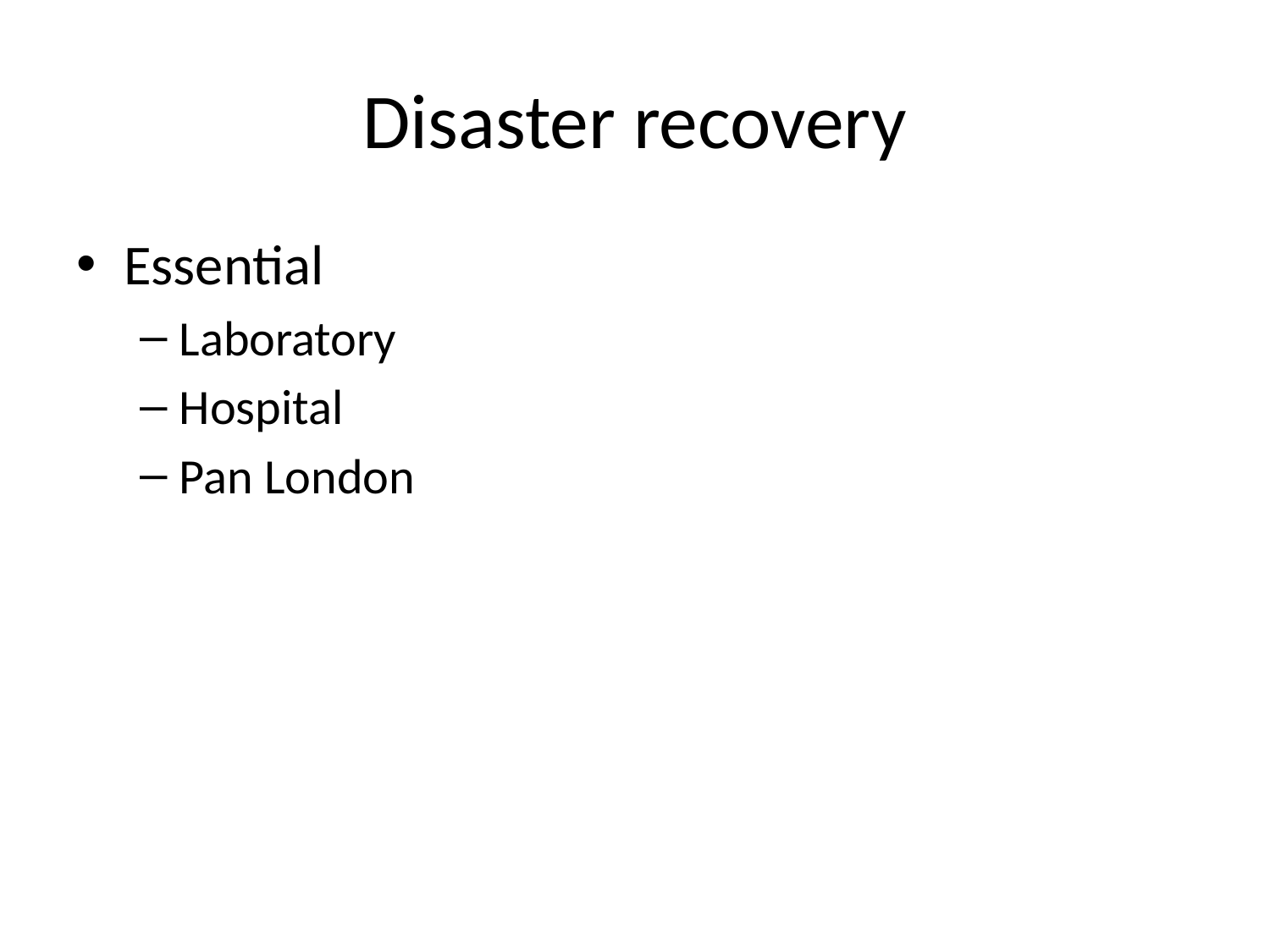

# Disaster recovery
Essential
Laboratory
Hospital
Pan London